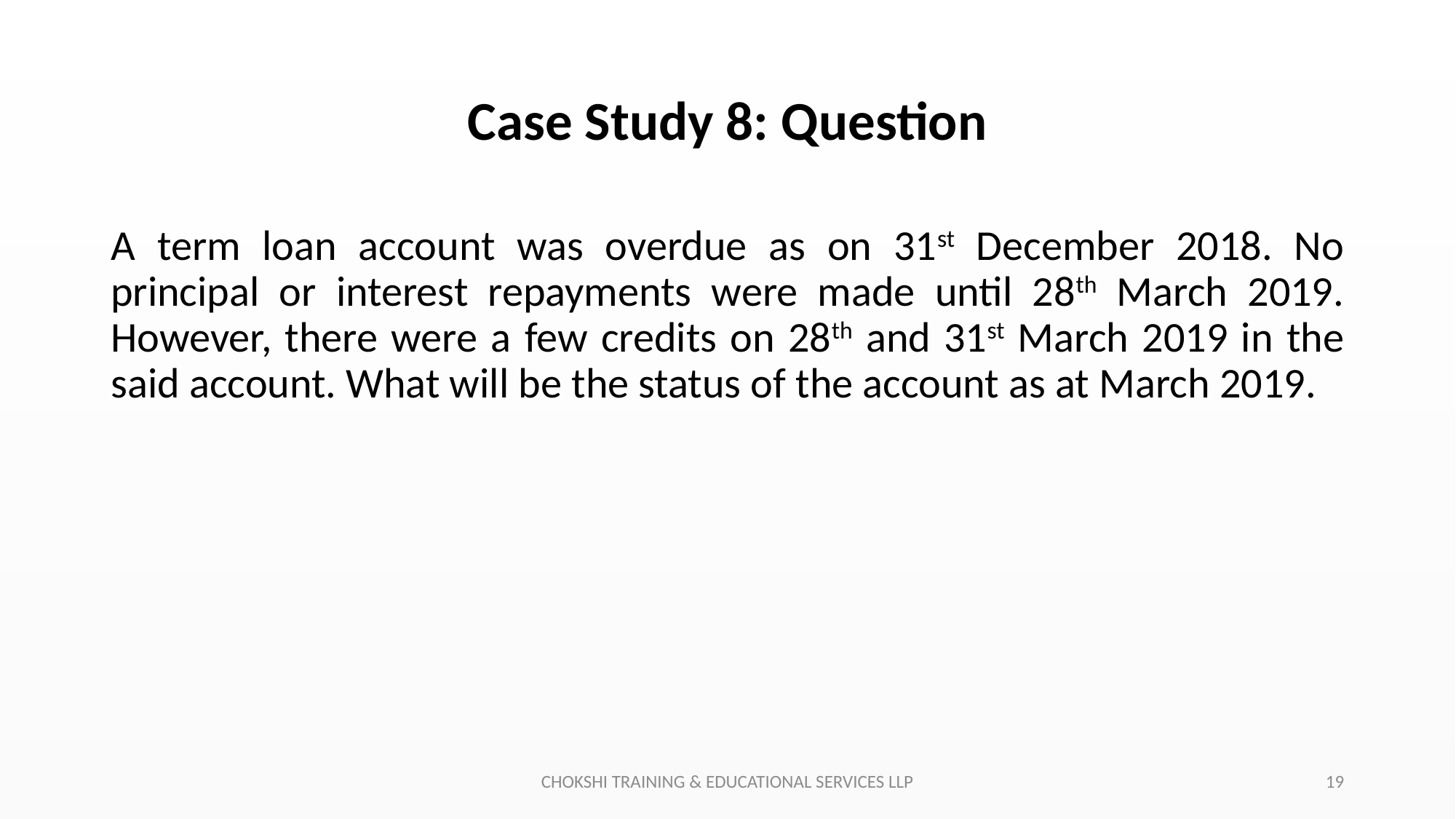

# Case Study 8: Question
A term loan account was overdue as on 31st December 2018. No principal or interest repayments were made until 28th March 2019. However, there were a few credits on 28th and 31st March 2019 in the said account. What will be the status of the account as at March 2019.
CHOKSHI TRAINING & EDUCATIONAL SERVICES LLP
19